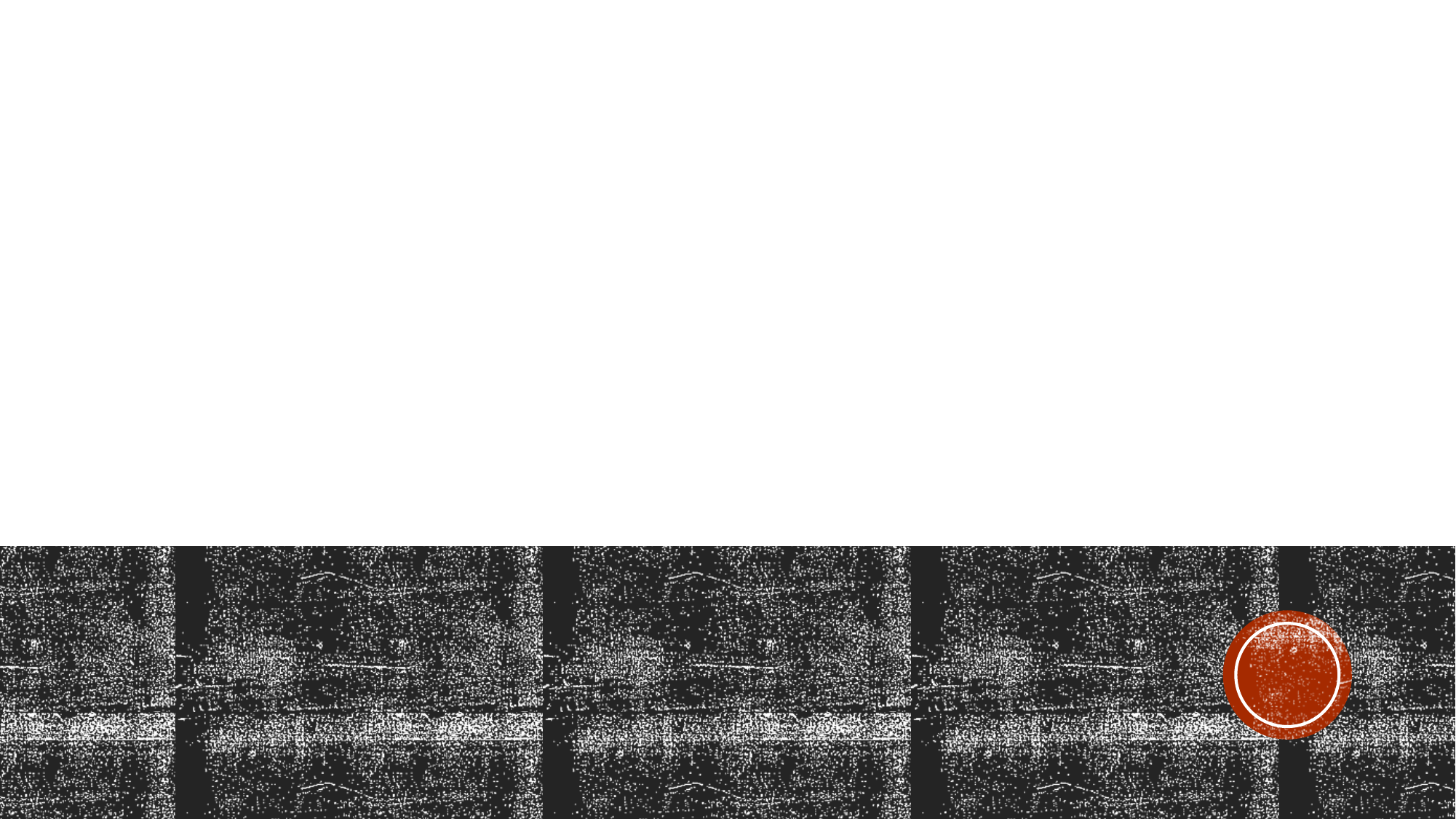

# The defending player in Blue picks up the puck near the half wall while the attacking player in White establishes good body position. The player in White keeps his feet moving and angles the player in Blue off the puck along the boards. This is a legal defensive play.